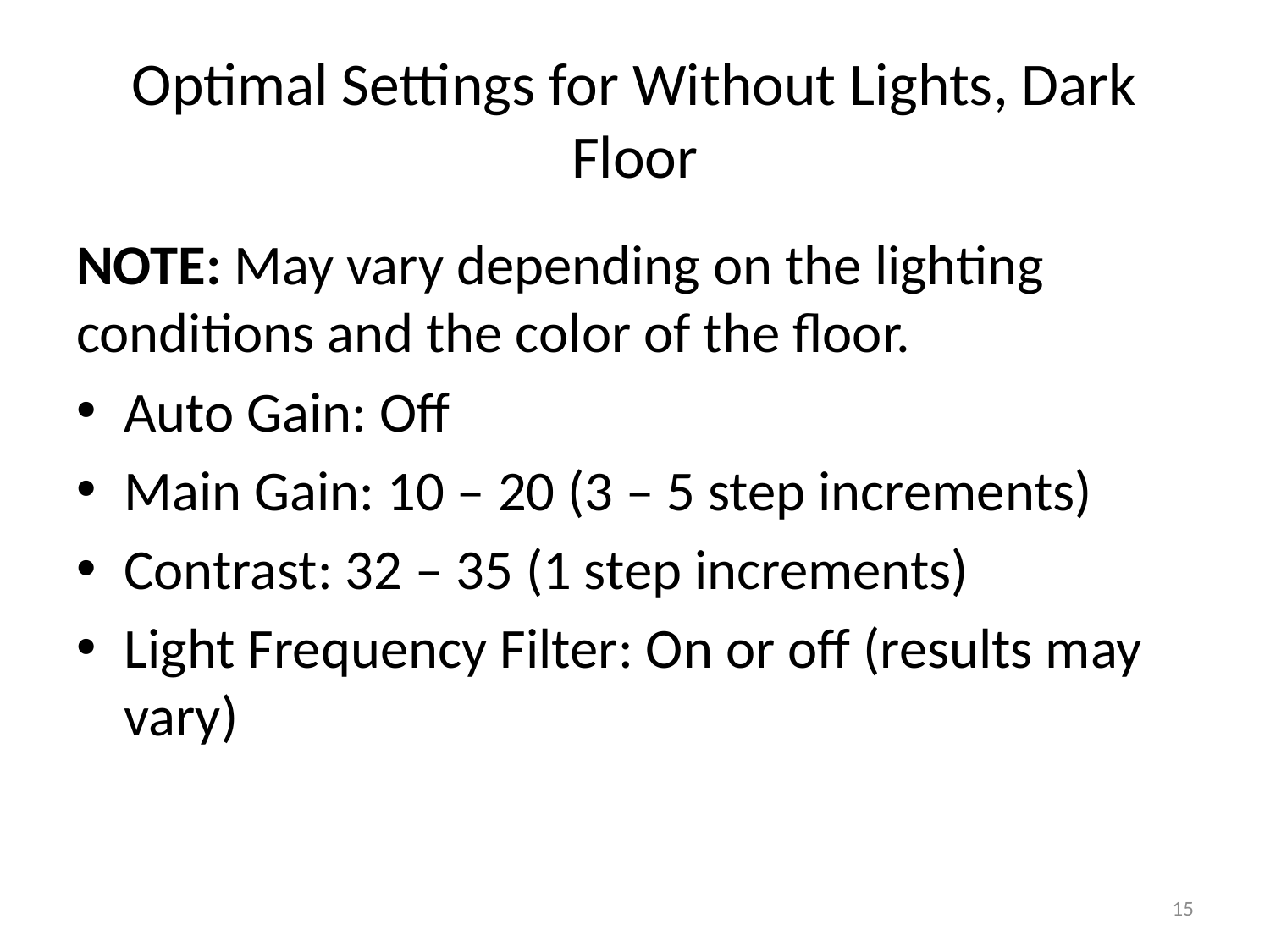

# Optimal Settings for Without Lights, Dark Floor
NOTE: May vary depending on the lighting conditions and the color of the floor.
Auto Gain: Off
Main Gain: 10 – 20 (3 – 5 step increments)
Contrast: 32 – 35 (1 step increments)
Light Frequency Filter: On or off (results may vary)
15